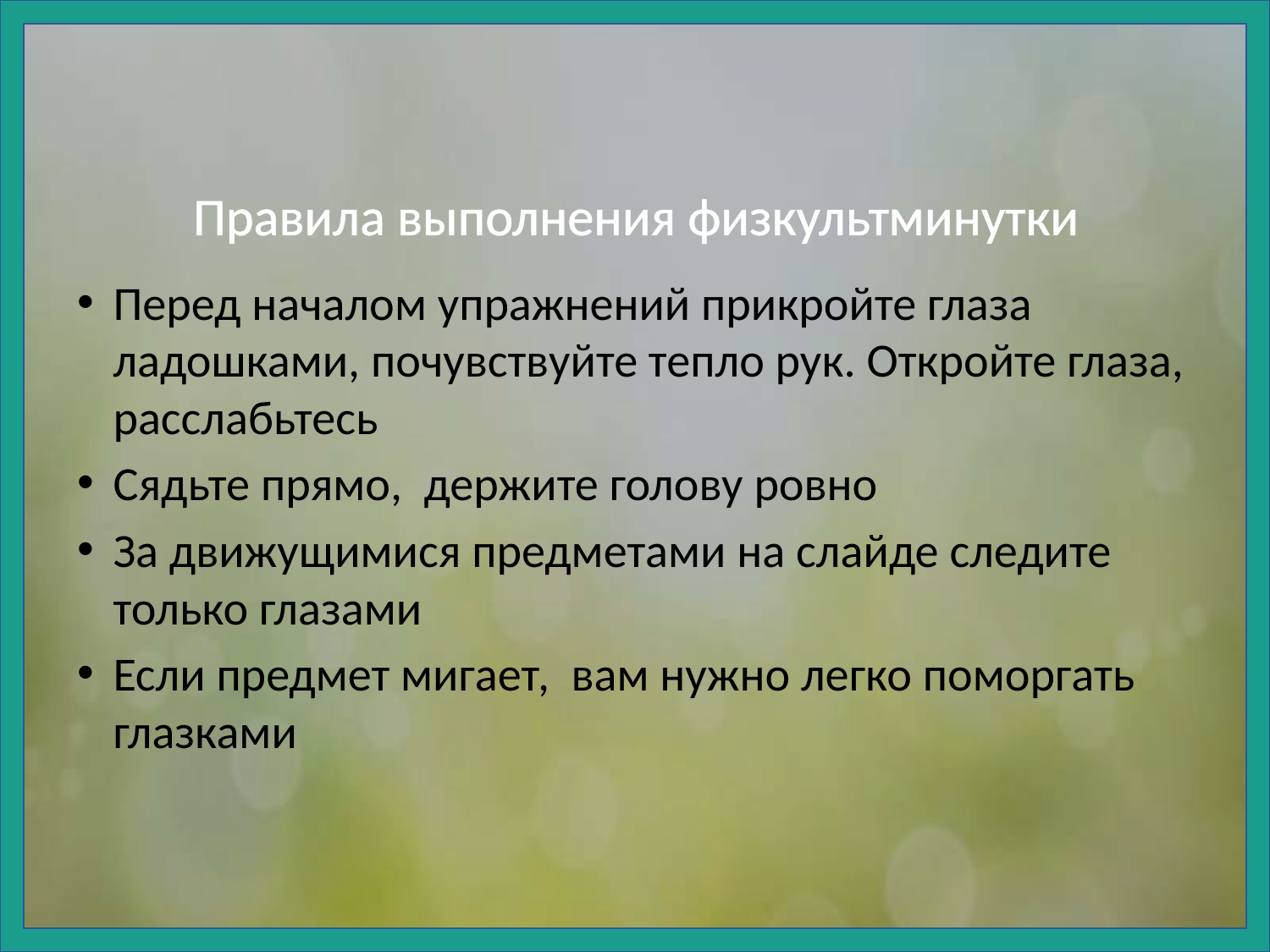

Правила выполнения физкультминутки
Перед началом упражнений прикройте глаза ладошками, почувствуйте тепло рук. Откройте глаза, расслабьтесь
Сядьте прямо,  держите голову ровно
За движущимися предметами на слайде следите только глазами
Если предмет мигает,  вам нужно легко поморгать глазками